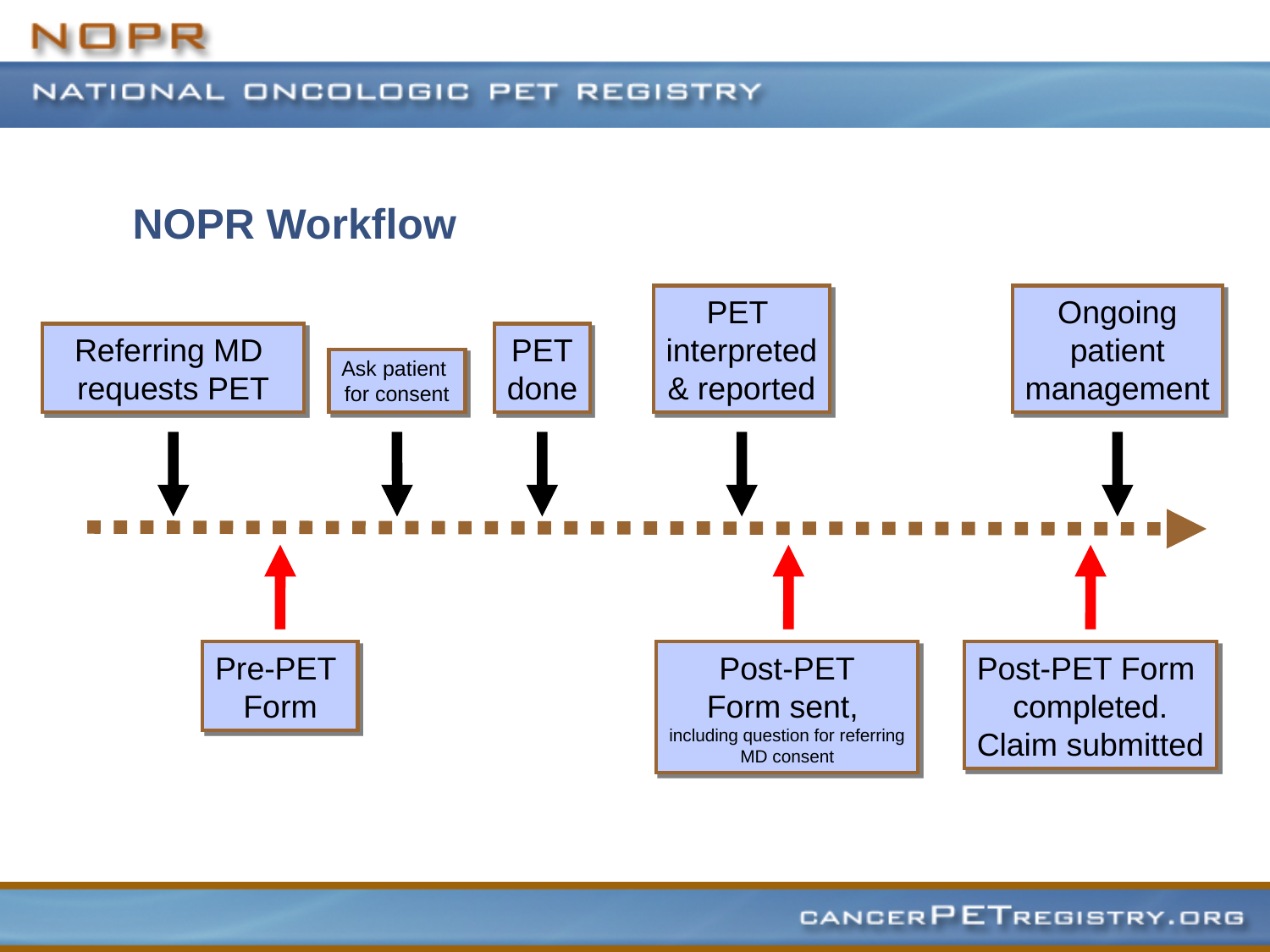

# NOPR Workflow
PET
interpreted
& reported
Ongoing
patient
management
Referring MD
requests PET
PET
done
Ask patient
for consent

Pre-PET
Form
Post-PET
Form sent,
including question for referring MD consent
Post-PET Form
completed.
Claim submitted